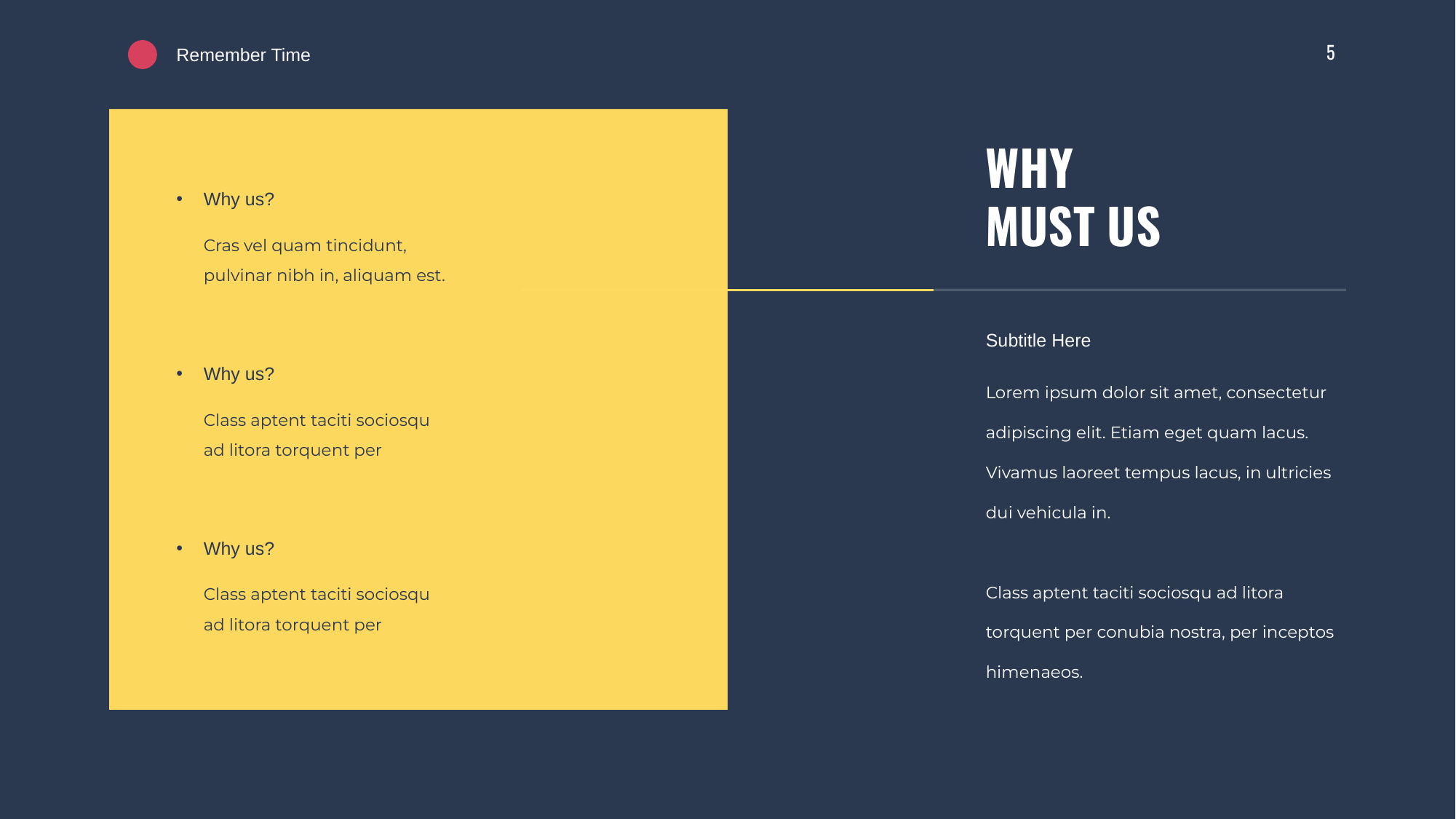

5
Remember Time

WHY
MUST US

Why us?
Cras vel quam tincidunt, pulvinar nibh in, aliquam est.
Subtitle Here
Lorem ipsum dolor sit amet, consectetur adipiscing elit. Etiam eget quam lacus. Vivamus laoreet tempus lacus, in ultricies dui vehicula in.

Class aptent taciti sociosqu ad litora torquent per conubia nostra, per inceptos himenaeos.
Why us?
Class aptent taciti sociosqu ad litora torquent per
Why us?
Class aptent taciti sociosqu ad litora torquent per